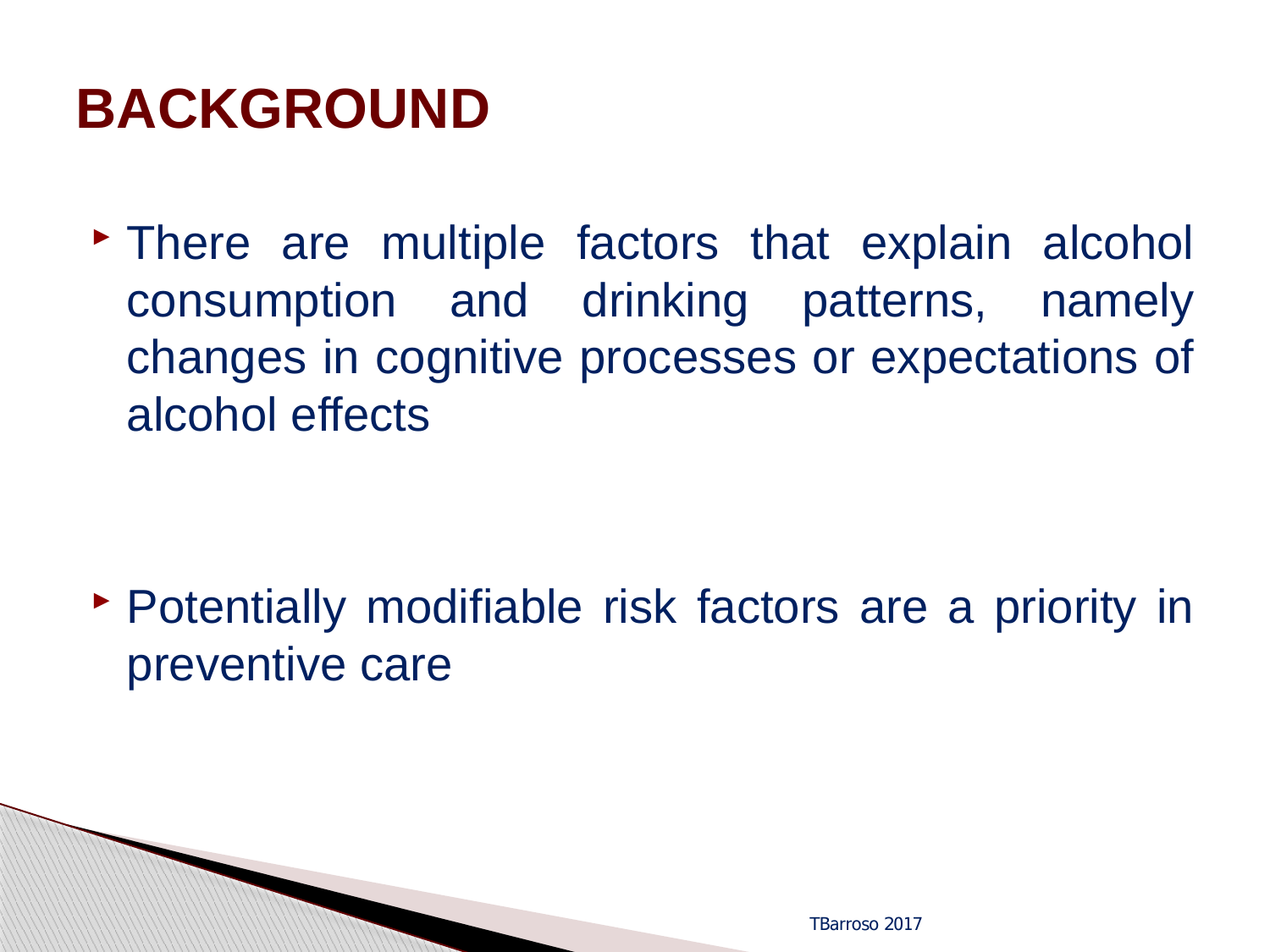

# Background
There are multiple factors that explain alcohol consumption and drinking patterns, namely changes in cognitive processes or expectations of alcohol effects

Potentially modifiable risk factors are a priority in preventive care

TBarroso 2017